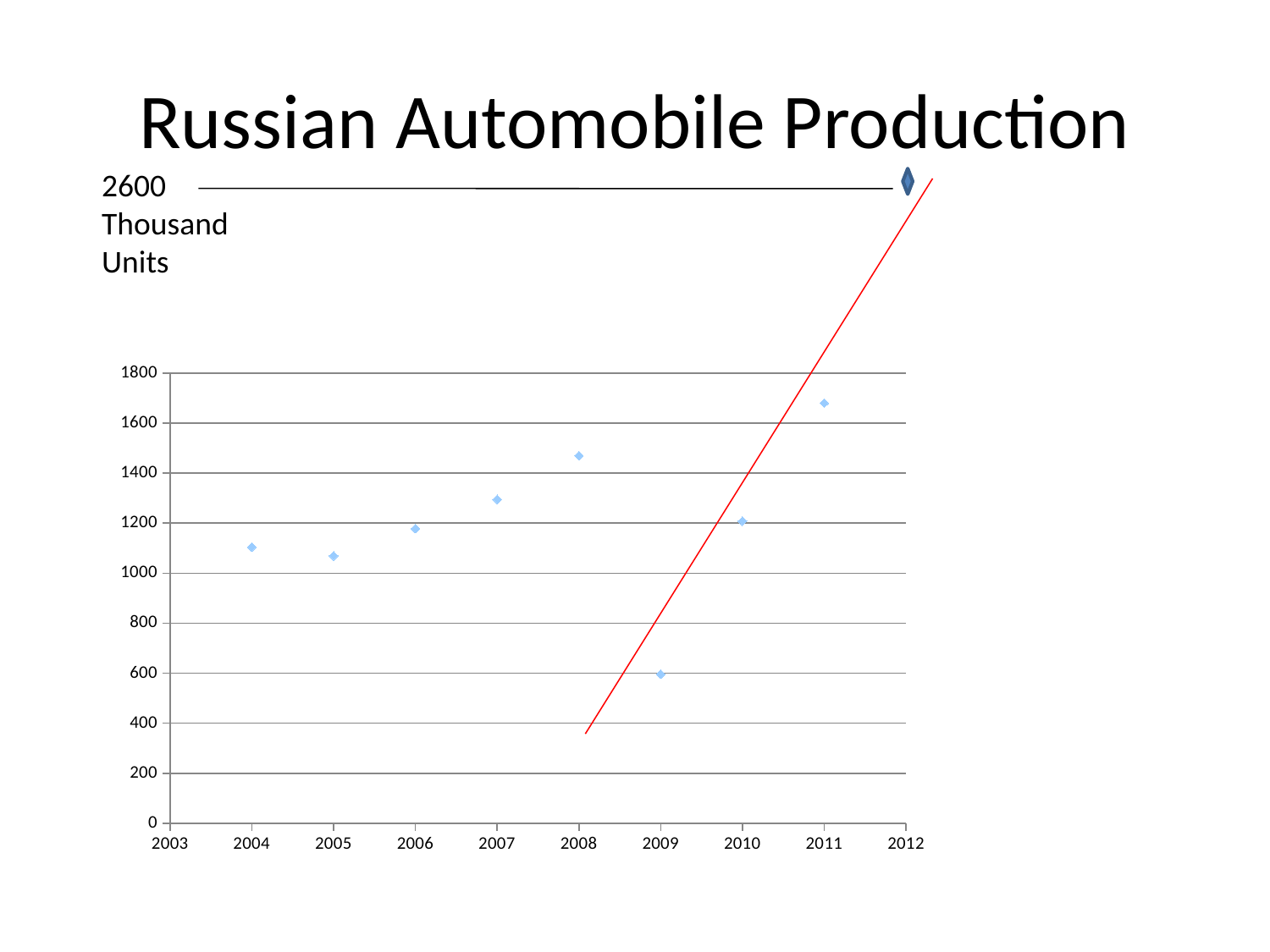

# Russian Automobile Production
2600 Thousand Units

### Chart

| Category |  |
|---|---|